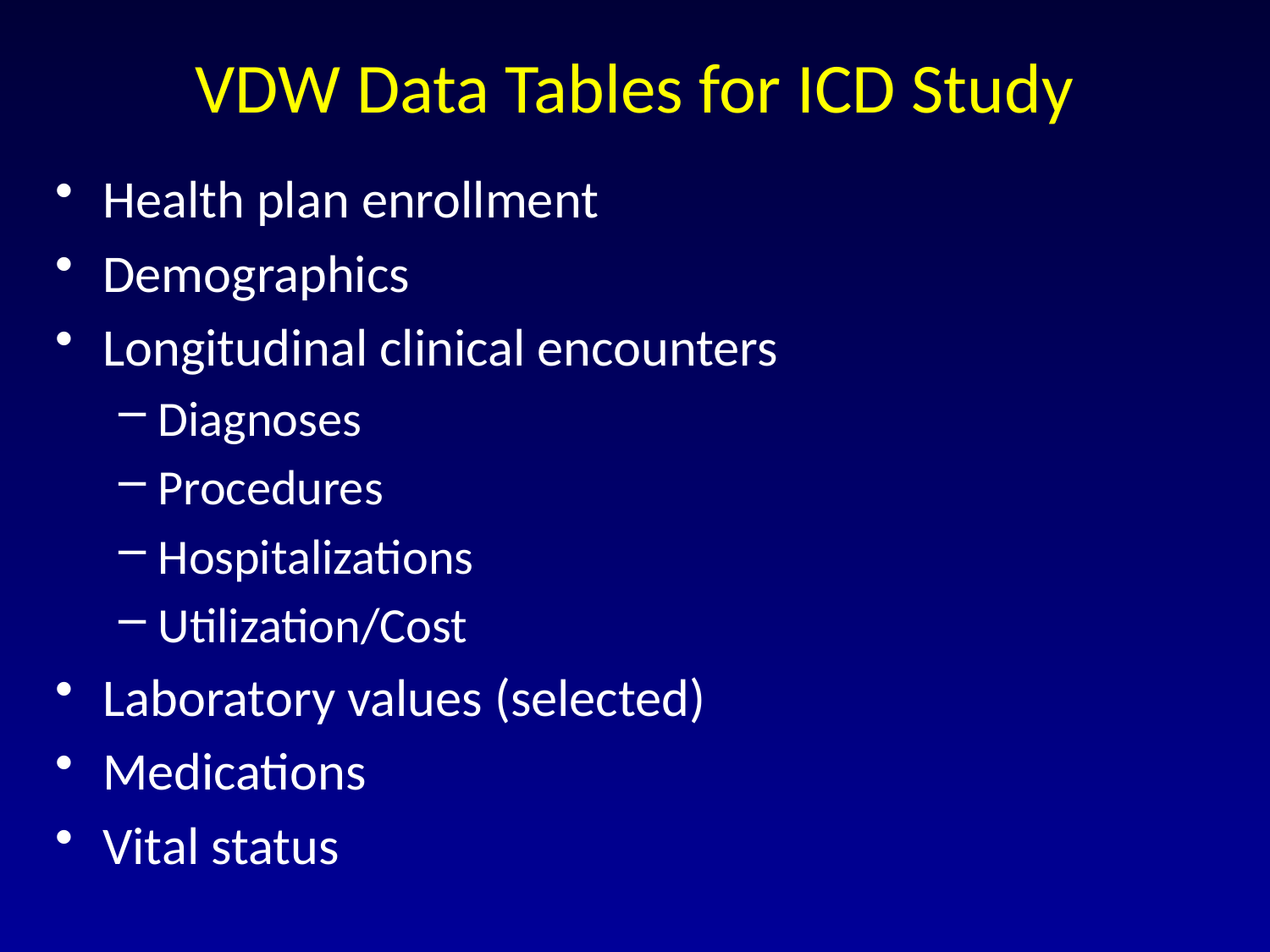

VDW Data Tables for ICD Study
Health plan enrollment
Demographics
Longitudinal clinical encounters
Diagnoses
Procedures
Hospitalizations
Utilization/Cost
Laboratory values (selected)
Medications
Vital status